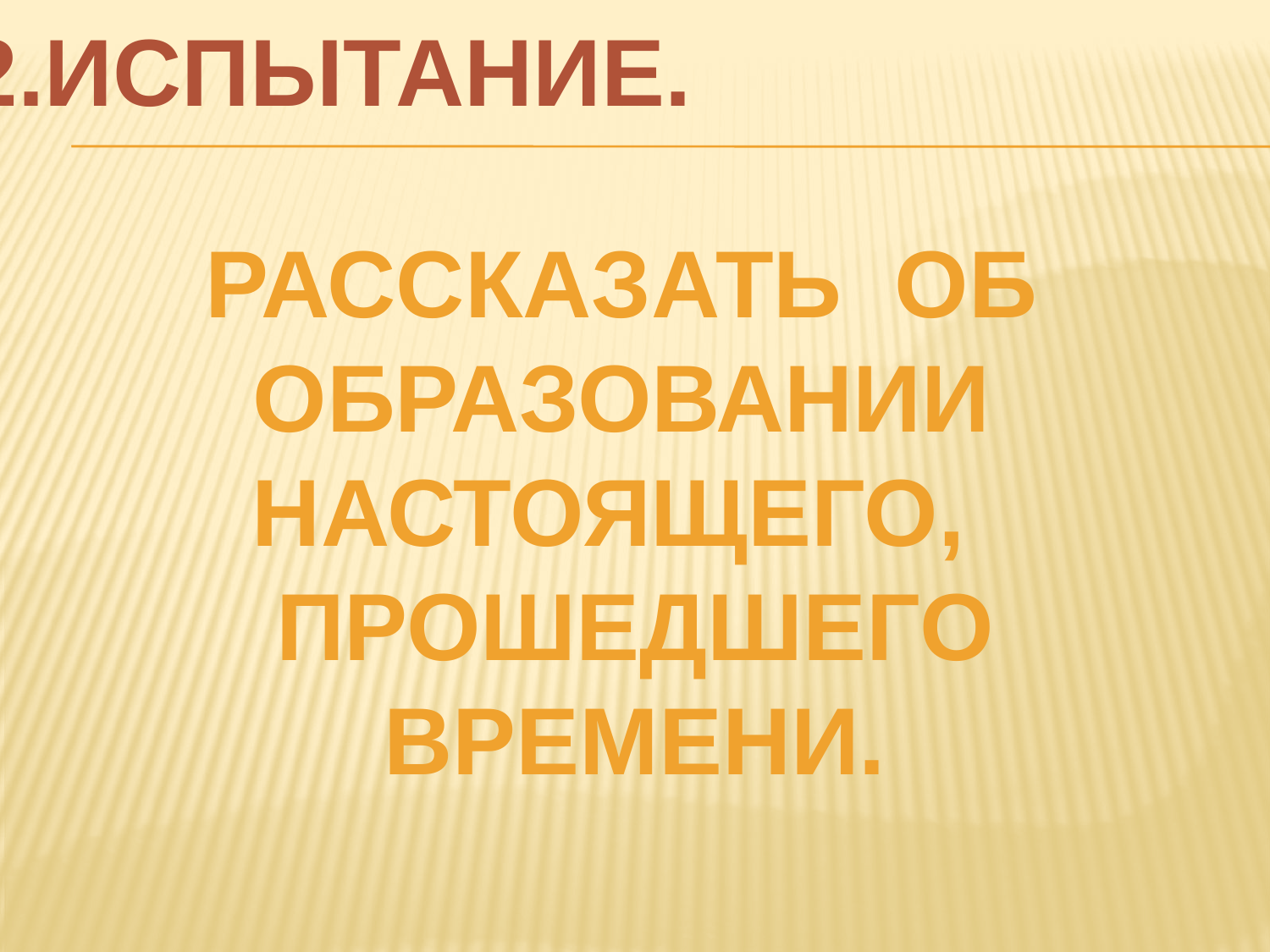

2.ИСПЫТАНИЕ.
Рассказать  об  образовании  настоящего,   прошедшего времени.